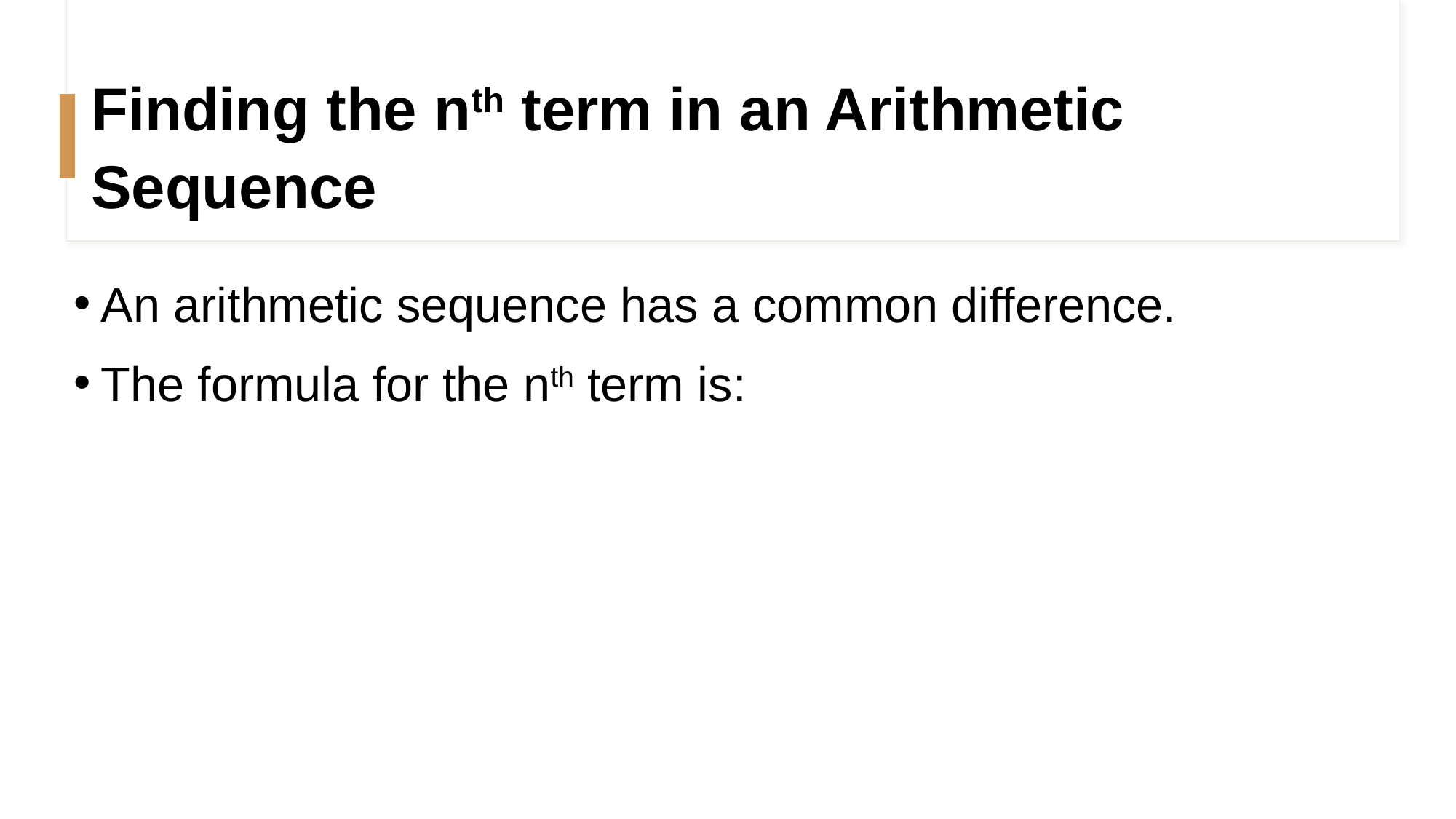

# Finding the nth term in an Arithmetic Sequence
An arithmetic sequence has a common difference.
The formula for the nth term is: